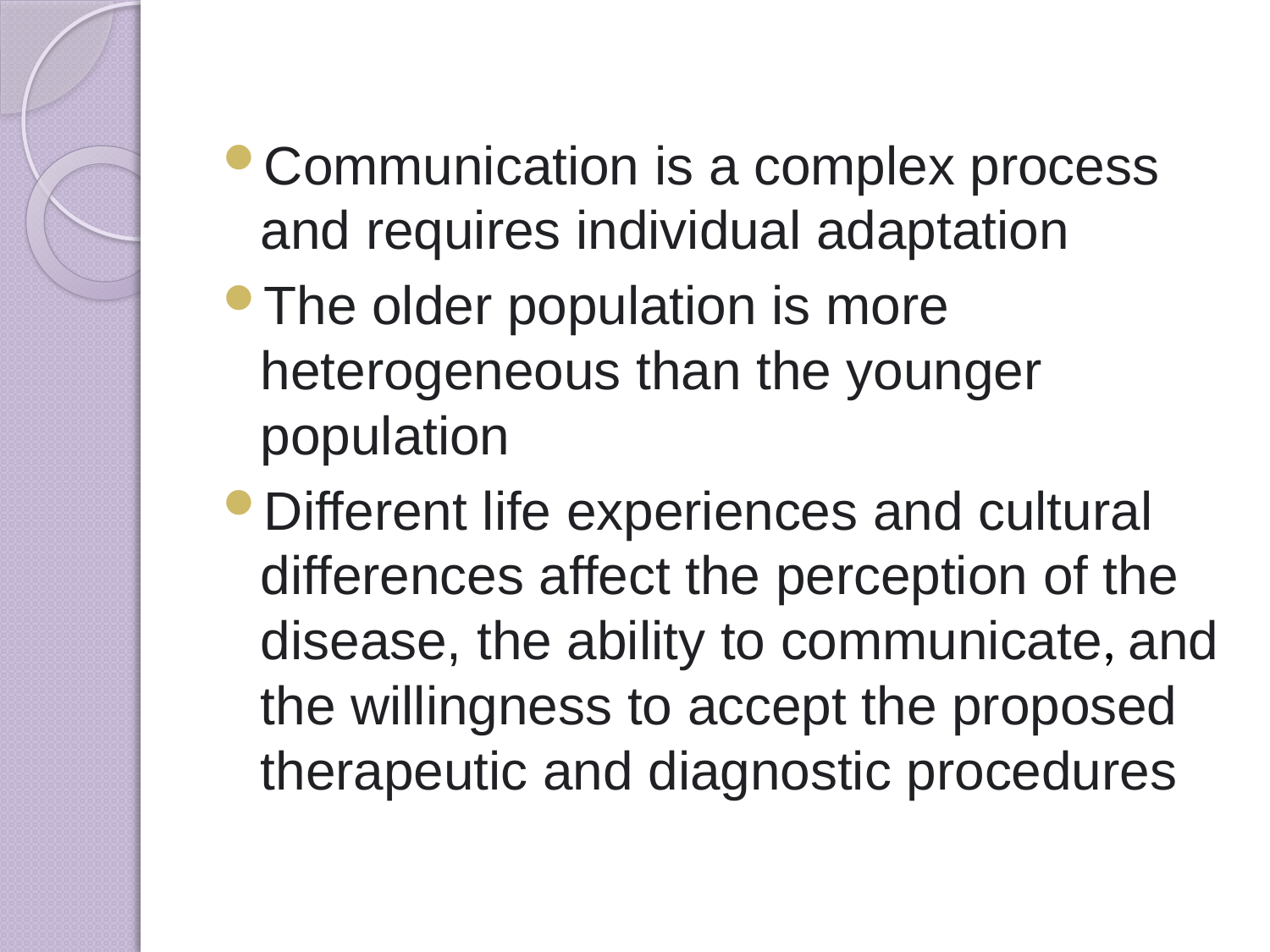

Communication is a complex process and requires individual adaptation
The older population is more heterogeneous than the younger population
Different life experiences and cultural differences affect the perception of the disease, the ability to communicate, and the willingness to accept the proposed therapeutic and diagnostic procedures